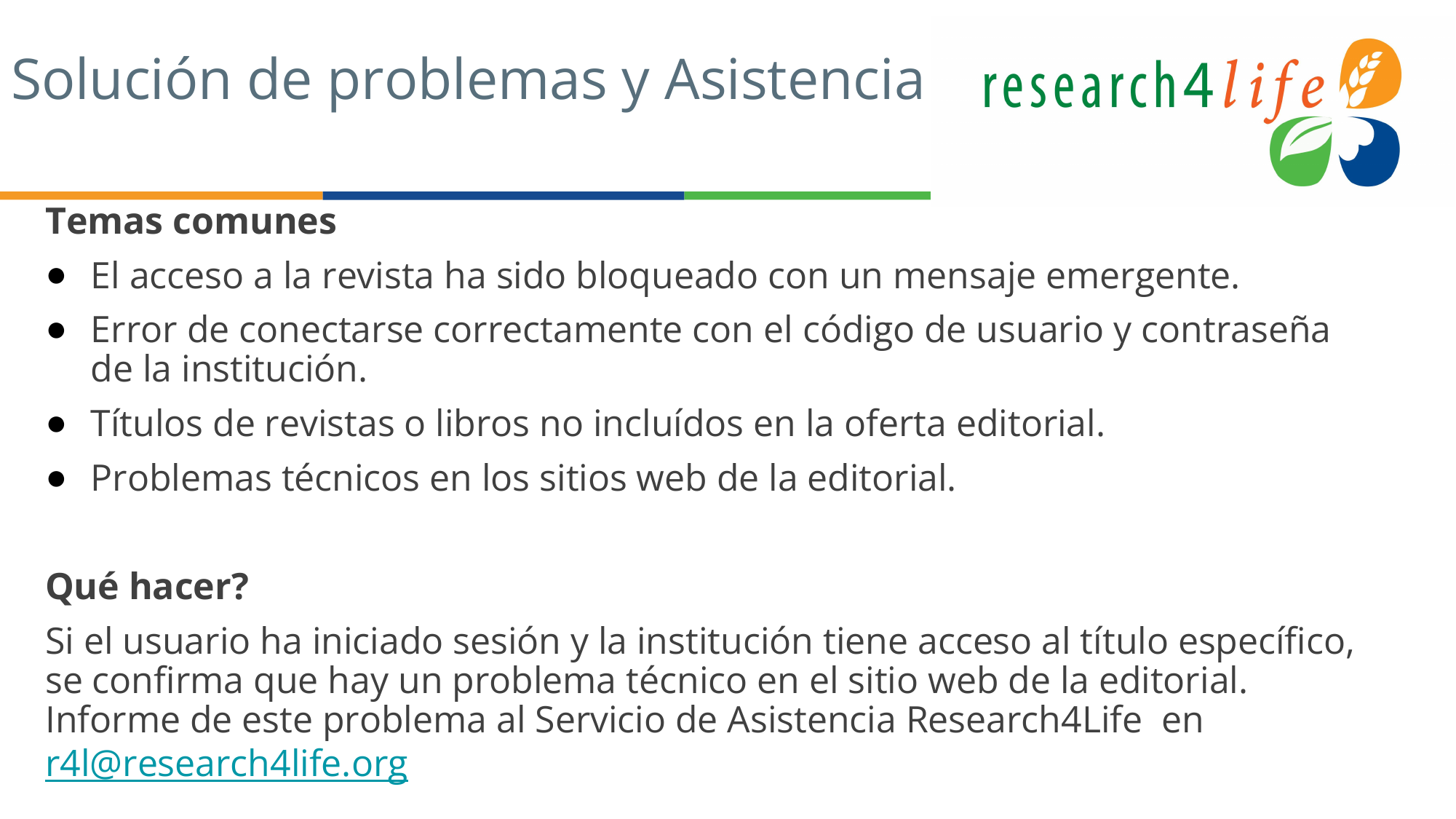

# Solución de problemas y Asistencia
Temas comunes
El acceso a la revista ha sido bloqueado con un mensaje emergente.
Error de conectarse correctamente con el código de usuario y contraseña de la institución.
Títulos de revistas o libros no incluídos en la oferta editorial.
Problemas técnicos en los sitios web de la editorial.

Qué hacer?
Si el usuario ha iniciado sesión y la institución tiene acceso al título específico, se confirma que hay un problema técnico en el sitio web de la editorial.  Informe de este problema al Servicio de Asistencia Research4Life  en r4l@research4life.org